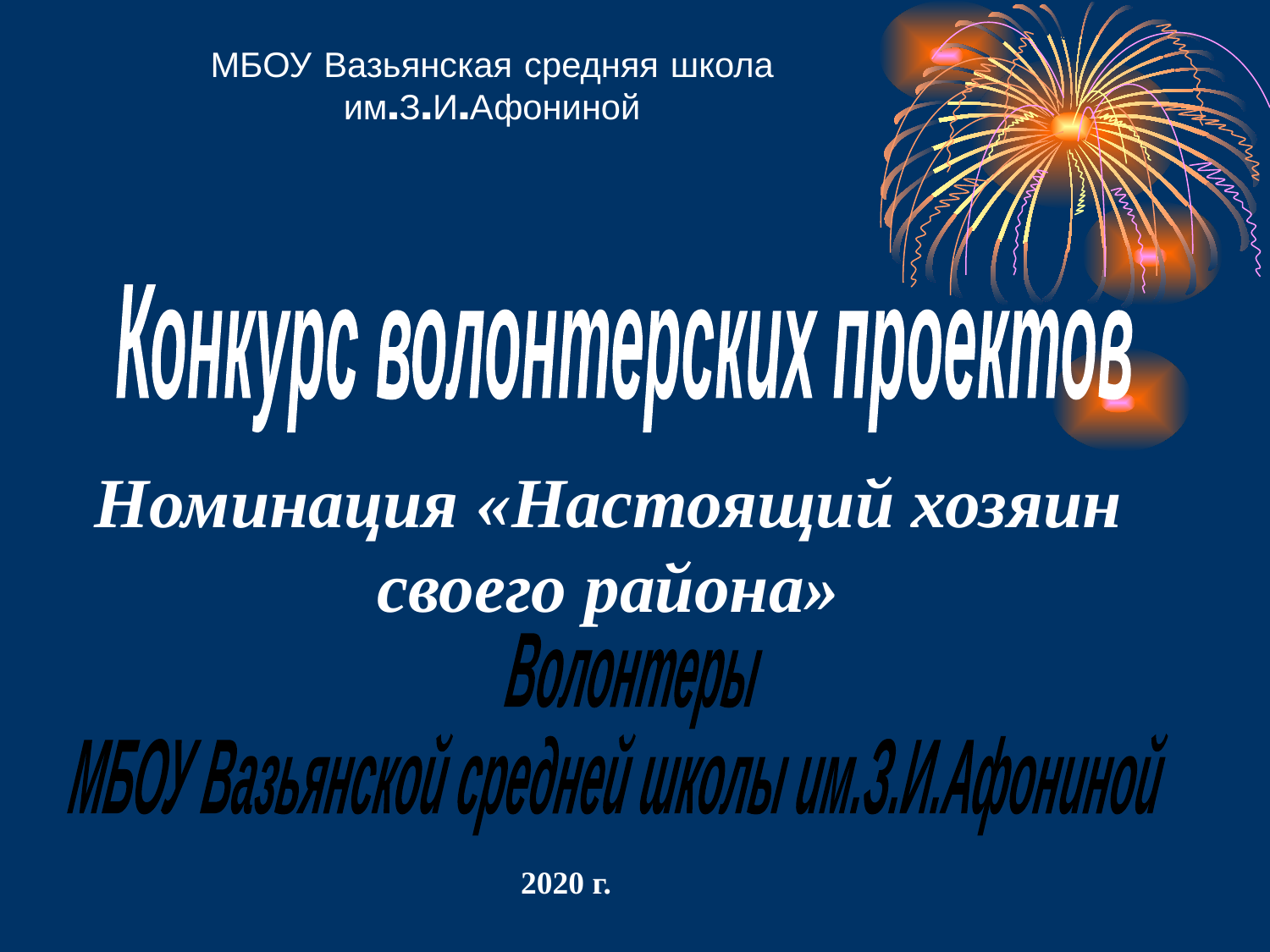

# МБОУ Вазьянская средняя школа им.З.И.Афониной

Конкурс волонтерских проектов
Номинация «Настоящий хозяин своего района»
Волонтеры
МБОУ Вазьянской средней школы им.З.И.Афониной
2020 г.